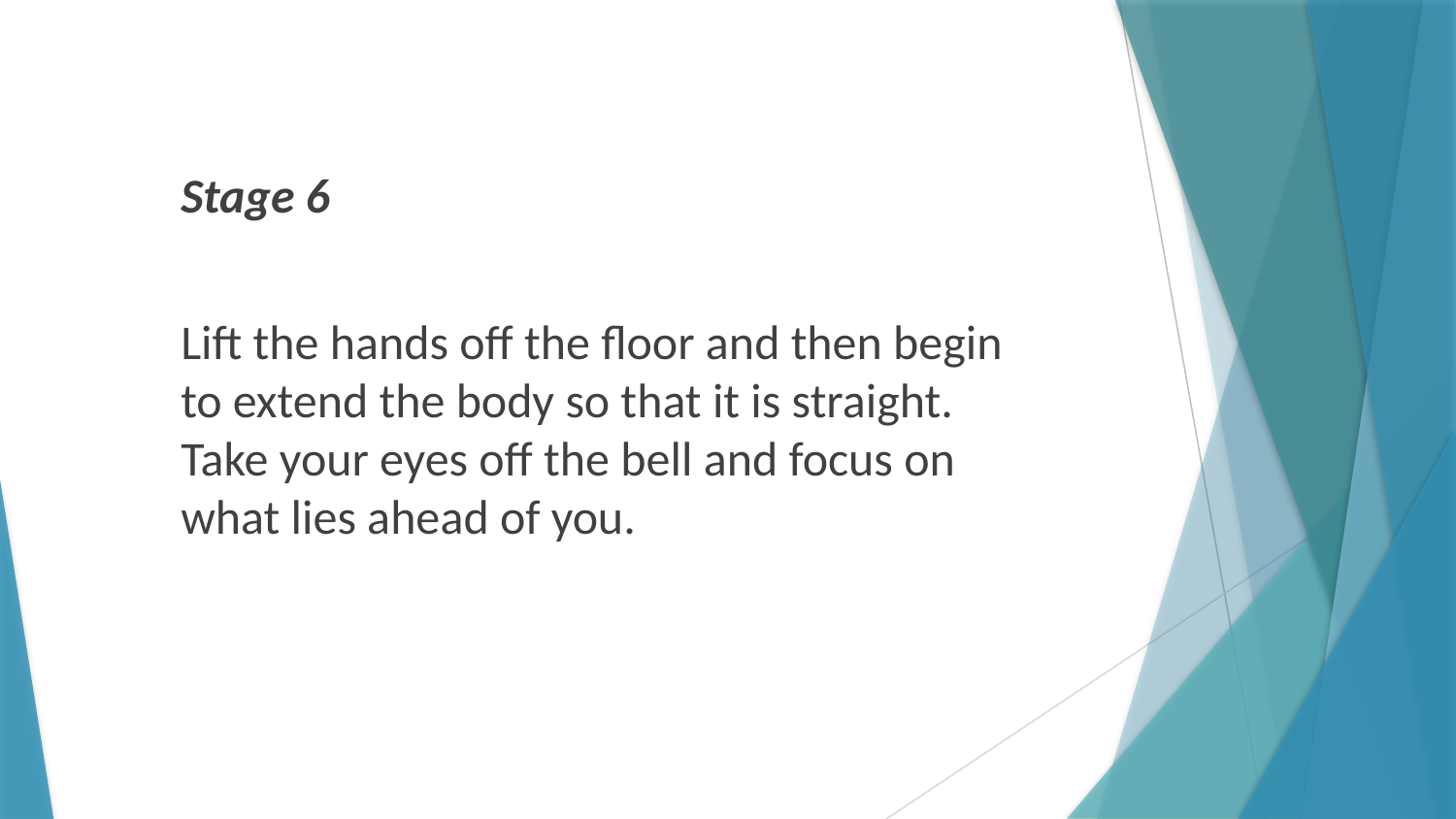

Stage 6

Lift the hands off the floor and then begin to extend the body so that it is straight. Take your eyes off the bell and focus on what lies ahead of you.